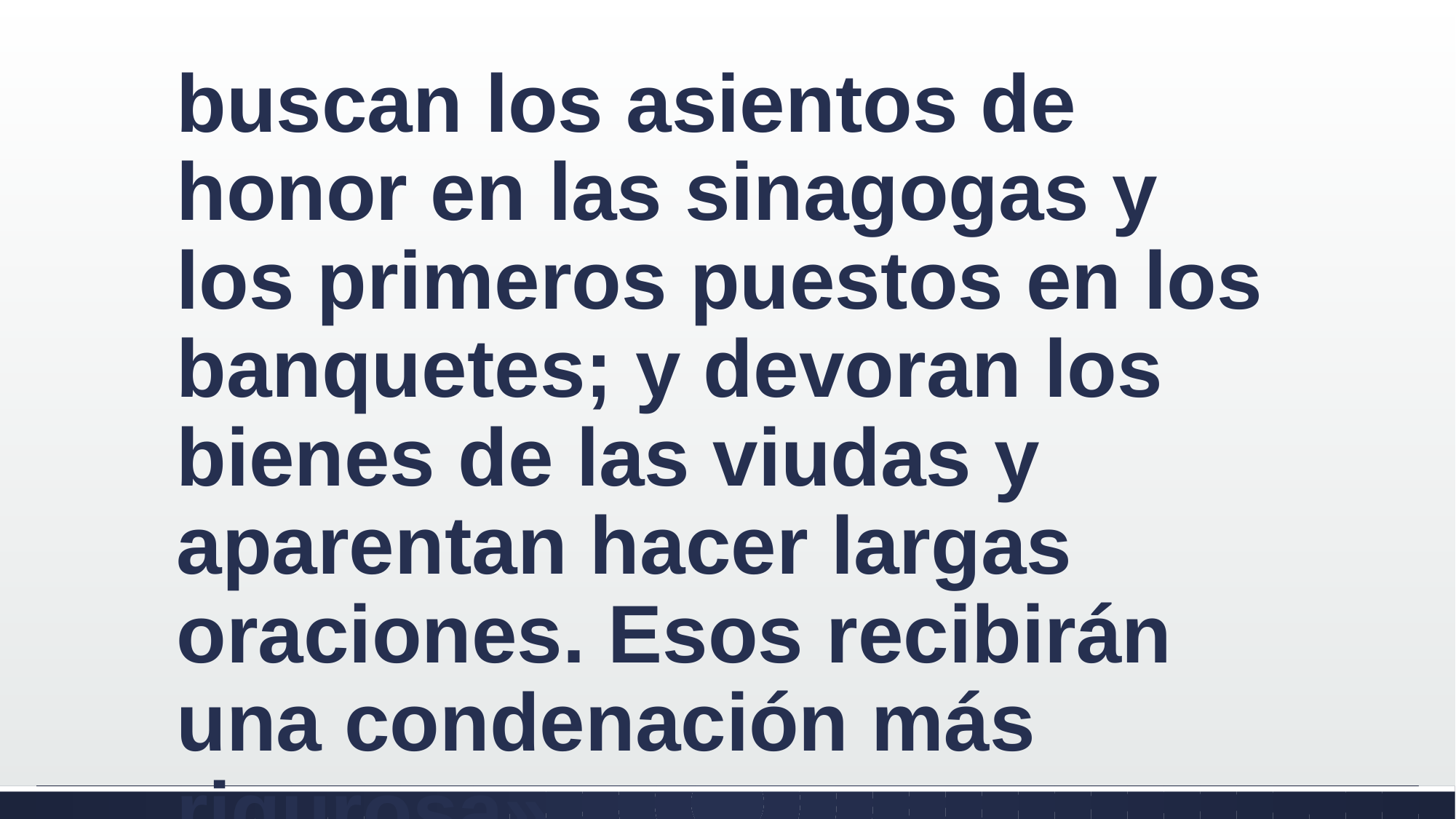

#
buscan los asientos de honor en las sinagogas y los primeros puestos en los banquetes; y devoran los bienes de las viudas y aparentan hacer largas oraciones. Esos recibirán una condenación más rigurosa».